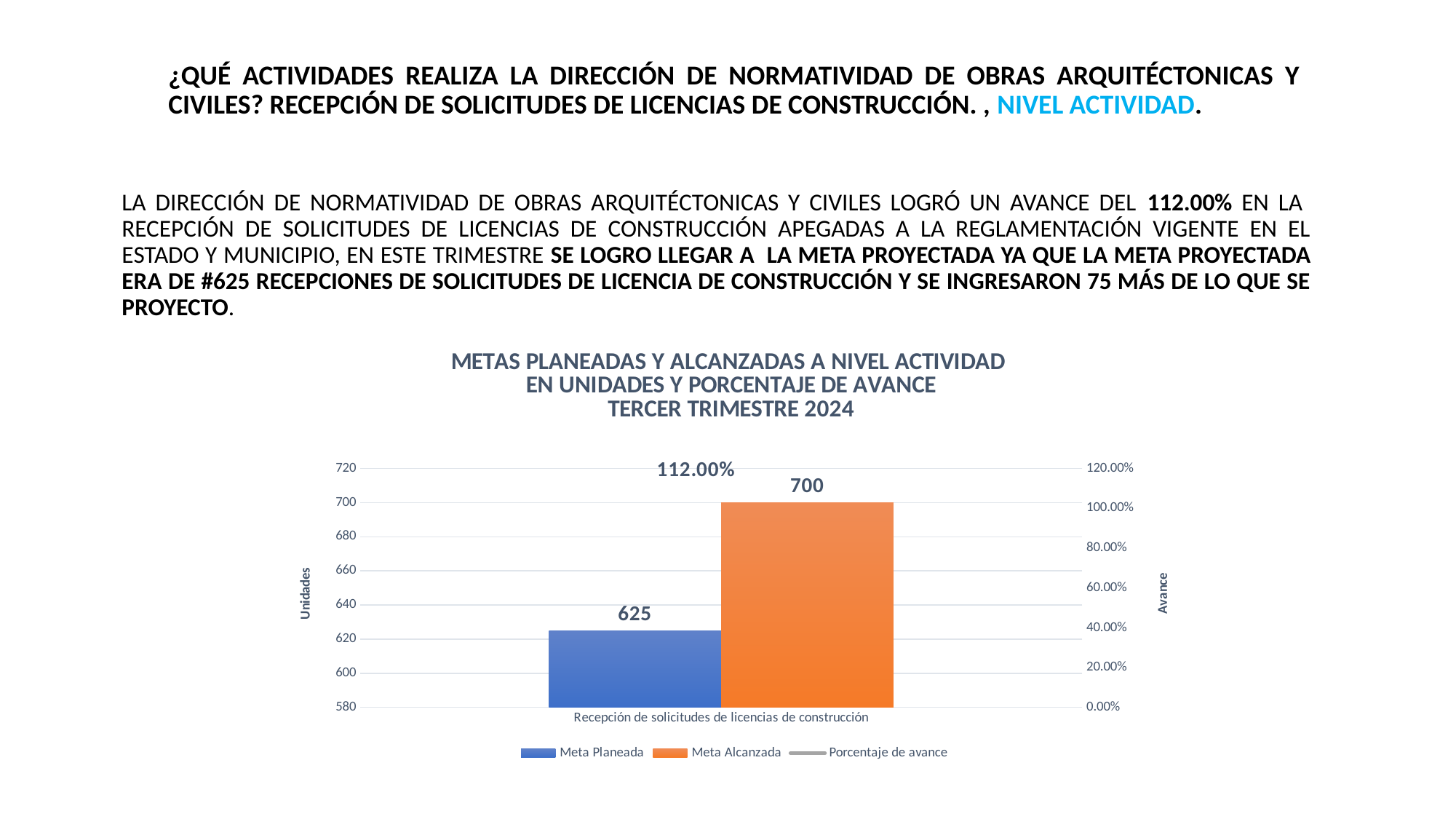

¿QUÉ ACTIVIDADES REALIZA LA DIRECCIÓN DE NORMATIVIDAD DE OBRAS ARQUITÉCTONICAS Y CIVILES? RECEPCIÓN DE SOLICITUDES DE LICENCIAS DE CONSTRUCCIÓN. , NIVEL ACTIVIDAD.
LA DIRECCIÓN DE NORMATIVIDAD DE OBRAS ARQUITÉCTONICAS Y CIVILES LOGRÓ UN AVANCE DEL 112.00% EN LA  RECEPCIÓN DE SOLICITUDES DE LICENCIAS DE CONSTRUCCIÓN APEGADAS A LA REGLAMENTACIÓN VIGENTE EN EL ESTADO Y MUNICIPIO, EN ESTE TRIMESTRE SE LOGRO LLEGAR A  LA META PROYECTADA YA QUE LA META PROYECTADA ERA DE #625 RECEPCIONES DE SOLICITUDES DE LICENCIA DE CONSTRUCCIÓN Y SE INGRESARON 75 MÁS DE LO QUE SE PROYECTO.

### Chart: METAS PLANEADAS Y ALCANZADAS A NIVEL ACTIVIDAD
EN UNIDADES Y PORCENTAJE DE AVANCE
TERCER TRIMESTRE 2024

| Category | Meta Planeada | Meta Alcanzada |  |
|---|---|---|---|
| Recepción de solicitudes de licencias de construcción | 625.0 | 700.0 | 1.12 |